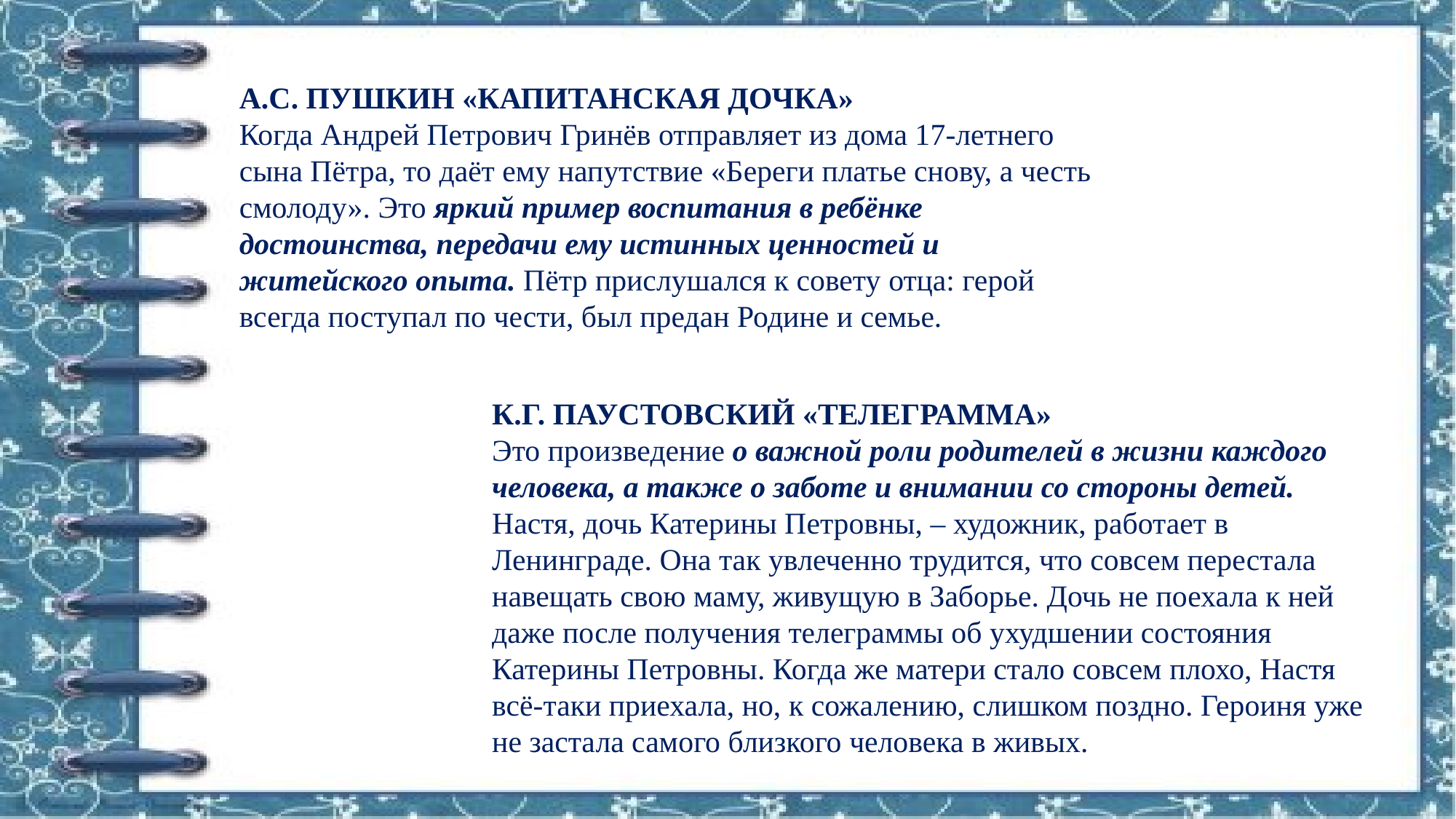

А.С. ПУШКИН «КАПИТАНСКАЯ ДОЧКА»
Когда Андрей Петрович Гринёв отправляет из дома 17-летнего сына Пётра, то даёт ему напутствие «Береги платье снову, а честь смолоду». Это яркий пример воспитания в ребёнке достоинства, передачи ему истинных ценностей и житейского опыта. Пётр прислушался к совету отца: герой всегда поступал по чести, был предан Родине и семье.
К.Г. ПАУСТОВСКИЙ «ТЕЛЕГРАММА»
Это произведение о важной роли родителей в жизни каждого человека, а также о заботе и внимании со стороны детей. Настя, дочь Катерины Петровны, – художник, работает в Ленинграде. Она так увлеченно трудится, что совсем перестала навещать свою маму, живущую в Заборье. Дочь не поехала к ней даже после получения телеграммы об ухудшении состояния Катерины Петровны. Когда же матери стало совсем плохо, Настя всё-таки приехала, но, к сожалению, слишком поздно. Героиня уже не застала самого близкого человека в живых.